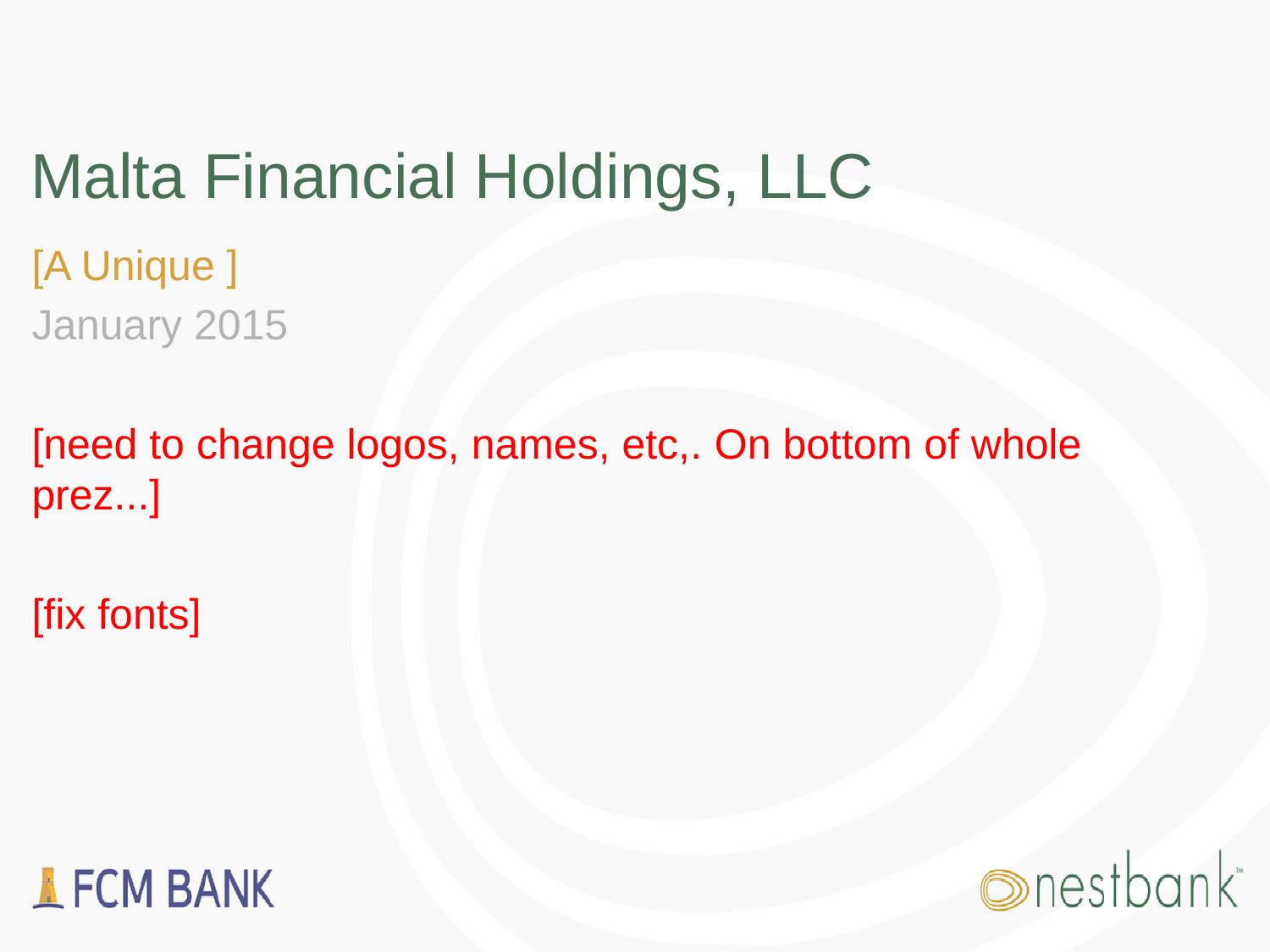

# Malta Financial Holdings, LLC
[A Unique ]
January 2015

[need to change logos, names, etc,. On bottom of whole prez...]

[fix fonts]